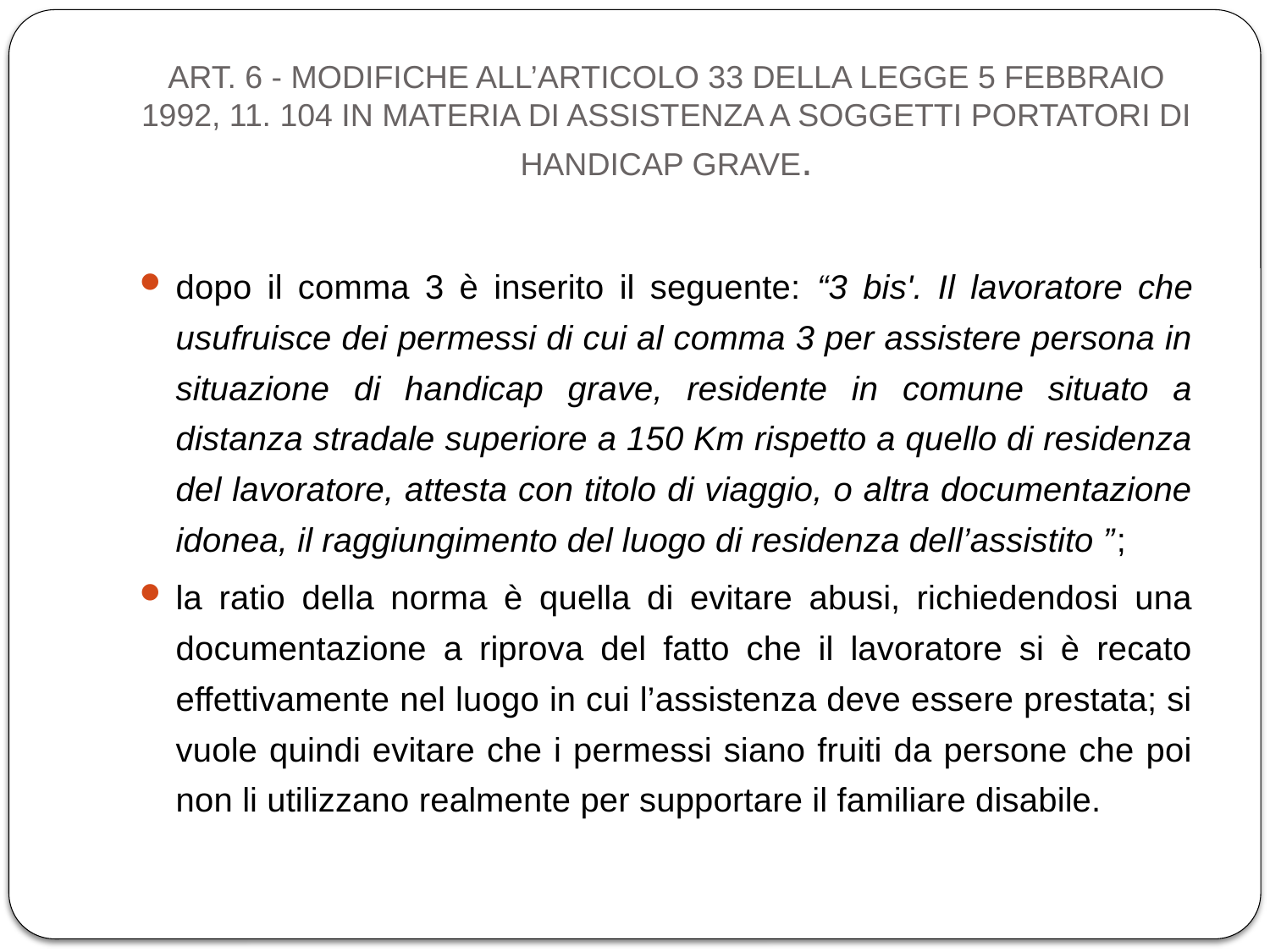

# Art. 6 - Modifiche all’articolo 33 della legge 5 febbraio 1992, 11. 104 in materia di assistenza a soggetti portatori di handicap grave.

dopo il comma 3 è inserito il seguente: “3 bis'. Il lavoratore che usufruisce dei permessi di cui al comma 3 per assistere persona in situazione di handicap grave, residente in comune situato a distanza stradale superiore a 150 Km rispetto a quello di residenza del lavoratore, attesta con titolo di viaggio, o altra documentazione idonea, il raggiungimento del luogo di residenza dell’assistito ”;
la ratio della norma è quella di evitare abusi, richiedendosi una documentazione a riprova del fatto che il lavoratore si è recato effettivamente nel luogo in cui l’assistenza deve essere prestata; si vuole quindi evitare che i permessi siano fruiti da persone che poi non li utilizzano realmente per supportare il familiare disabile.